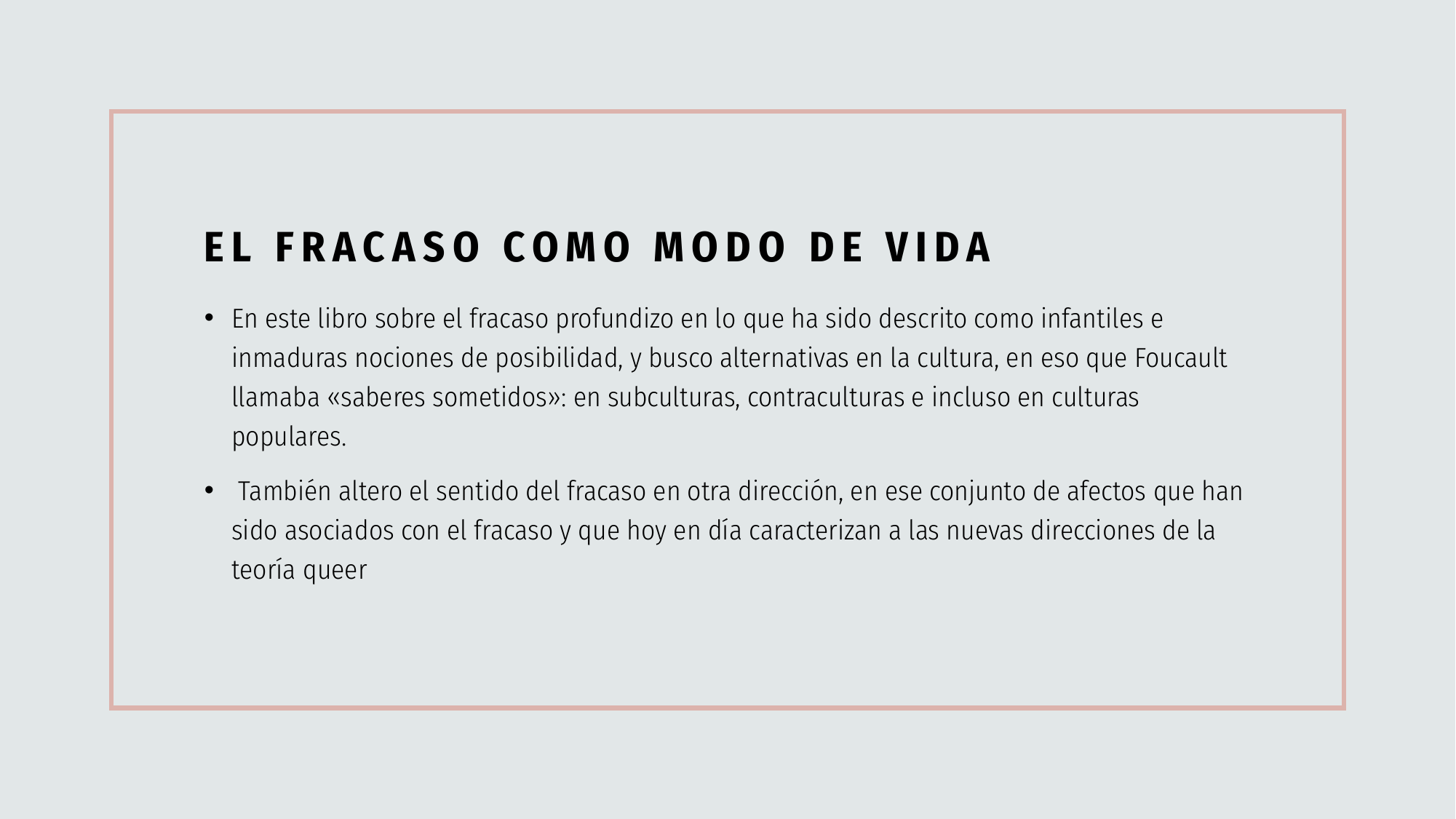

# El fracaso como modo de vida
En este libro sobre el fracaso profundizo en lo que ha sido descrito como infantiles e inmaduras nociones de posibilidad, y busco alternativas en la cultura, en eso que Foucault llamaba «saberes sometidos»: en subculturas, contraculturas e incluso en culturas populares.
 También altero el sentido del fracaso en otra dirección, en ese conjunto de afectos que han sido asociados con el fracaso y que hoy en día caracterizan a las nuevas direcciones de la teoría queer